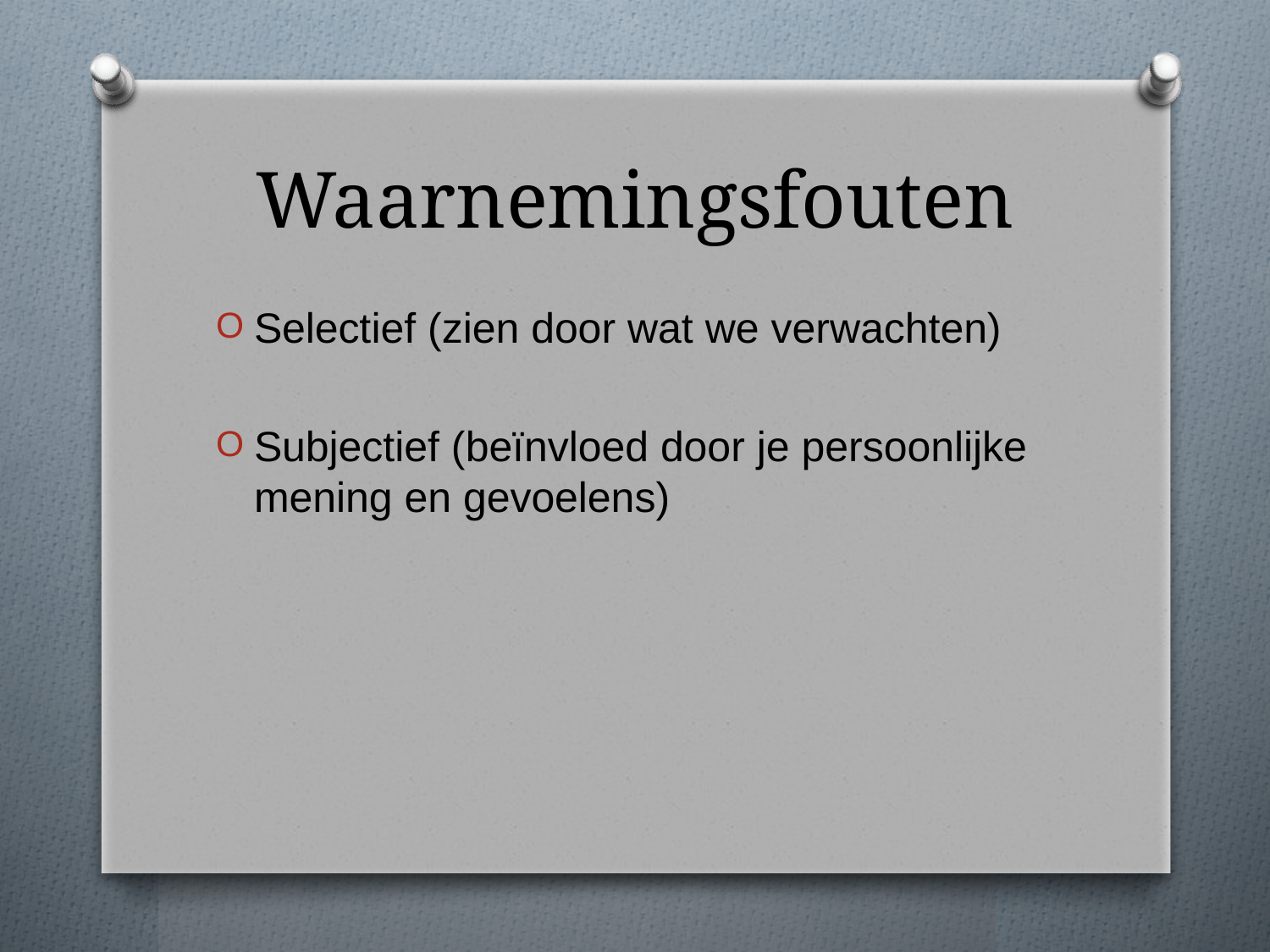

# Waarnemingsfouten
Selectief (zien door wat we verwachten)

Subjectief (beïnvloed door je persoonlijke mening en gevoelens)